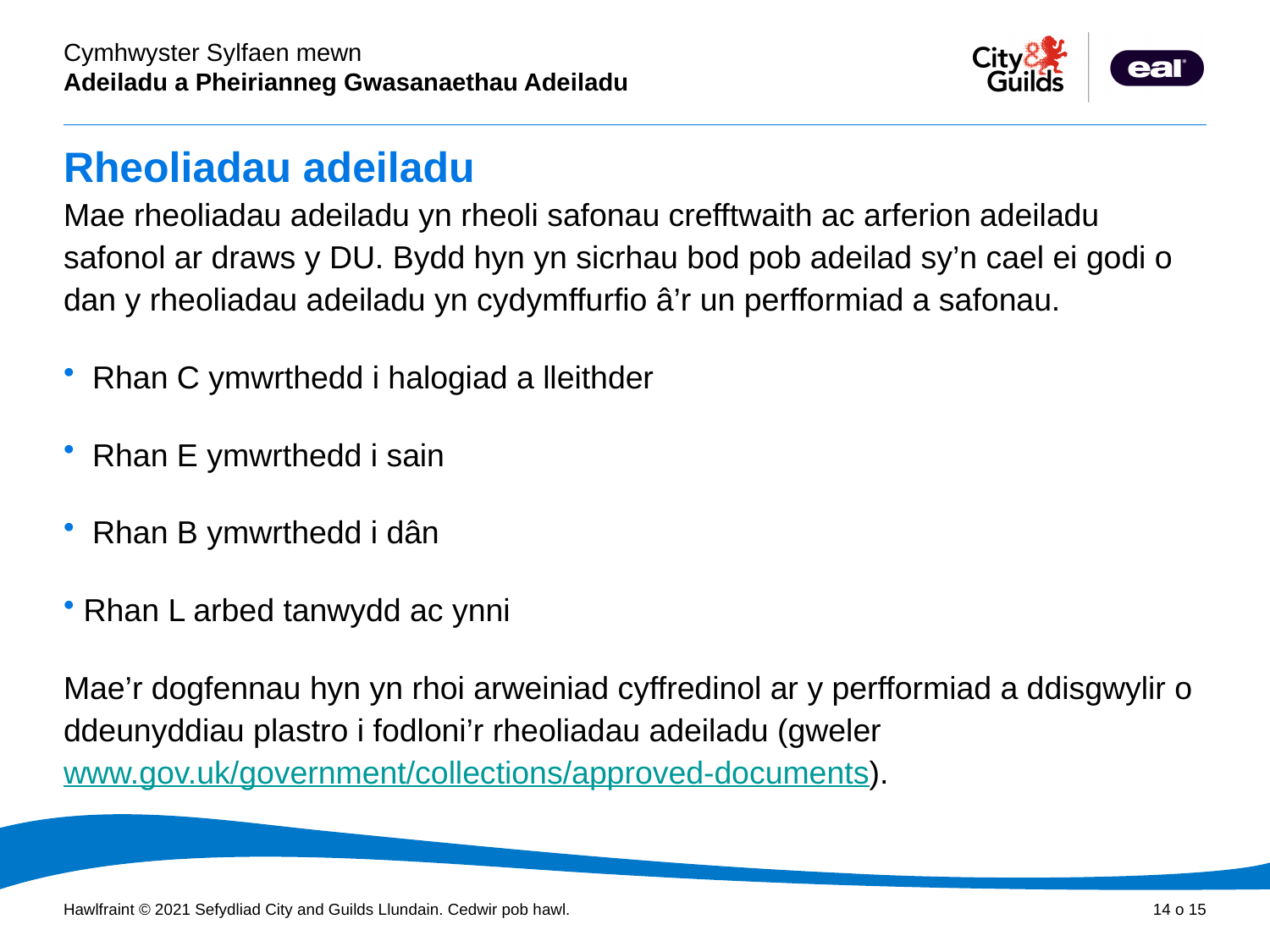

# Rheoliadau adeiladu
Mae rheoliadau adeiladu yn rheoli safonau crefftwaith ac arferion adeiladu safonol ar draws y DU. Bydd hyn yn sicrhau bod pob adeilad sy’n cael ei godi o dan y rheoliadau adeiladu yn cydymffurfio â’r un perfformiad a safonau.
  Rhan C ymwrthedd i halogiad a lleithder
  Rhan E ymwrthedd i sain
  Rhan B ymwrthedd i dân
 Rhan L arbed tanwydd ac ynni
Mae’r dogfennau hyn yn rhoi arweiniad cyffredinol ar y perfformiad a ddisgwylir o ddeunyddiau plastro i fodloni’r rheoliadau adeiladu (gweler www.gov.uk/government/collections/approved-documents).